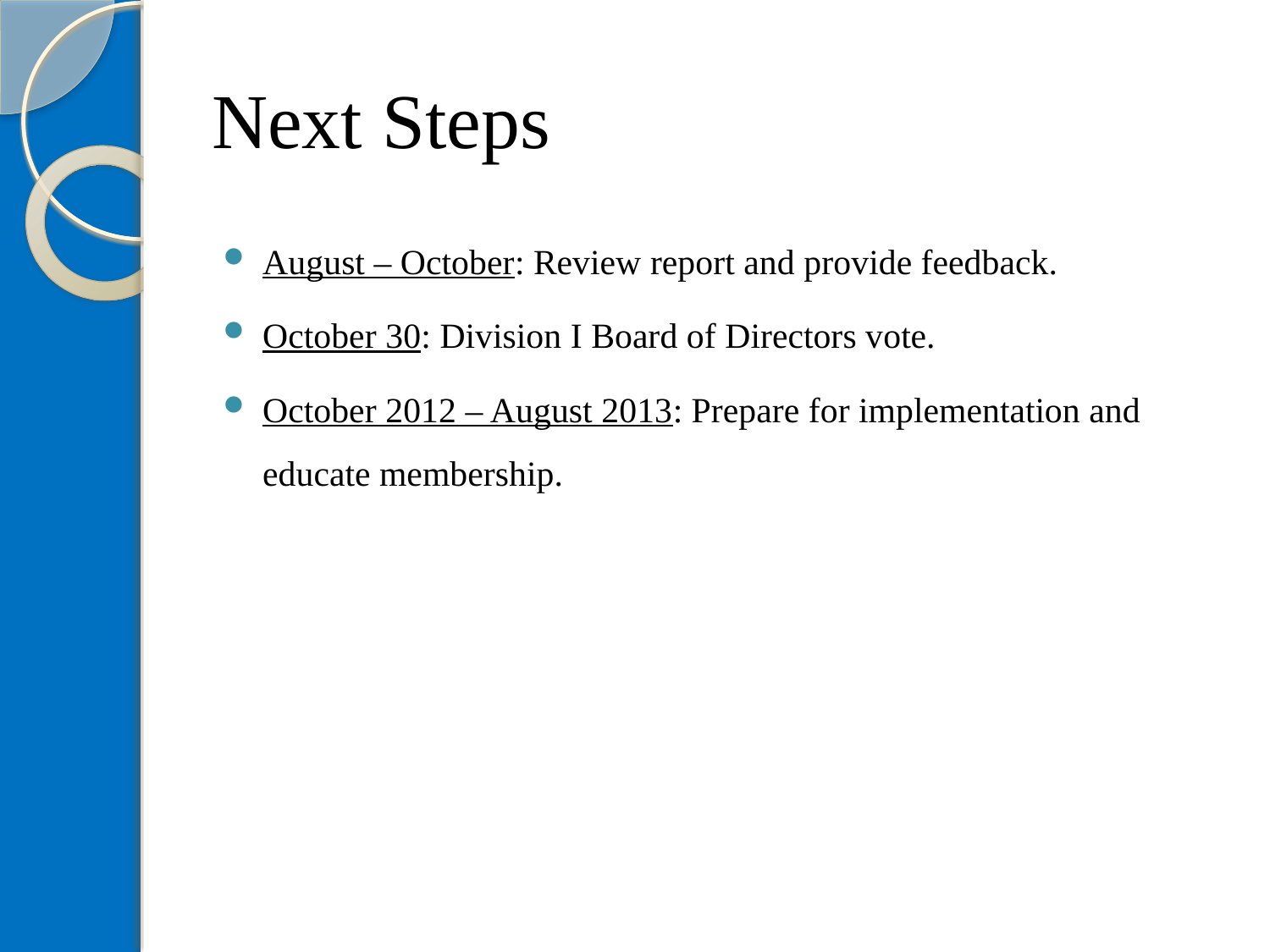

# Next Steps
August – October: Review report and provide feedback.
October 30: Division I Board of Directors vote.
October 2012 – August 2013: Prepare for implementation and educate membership.